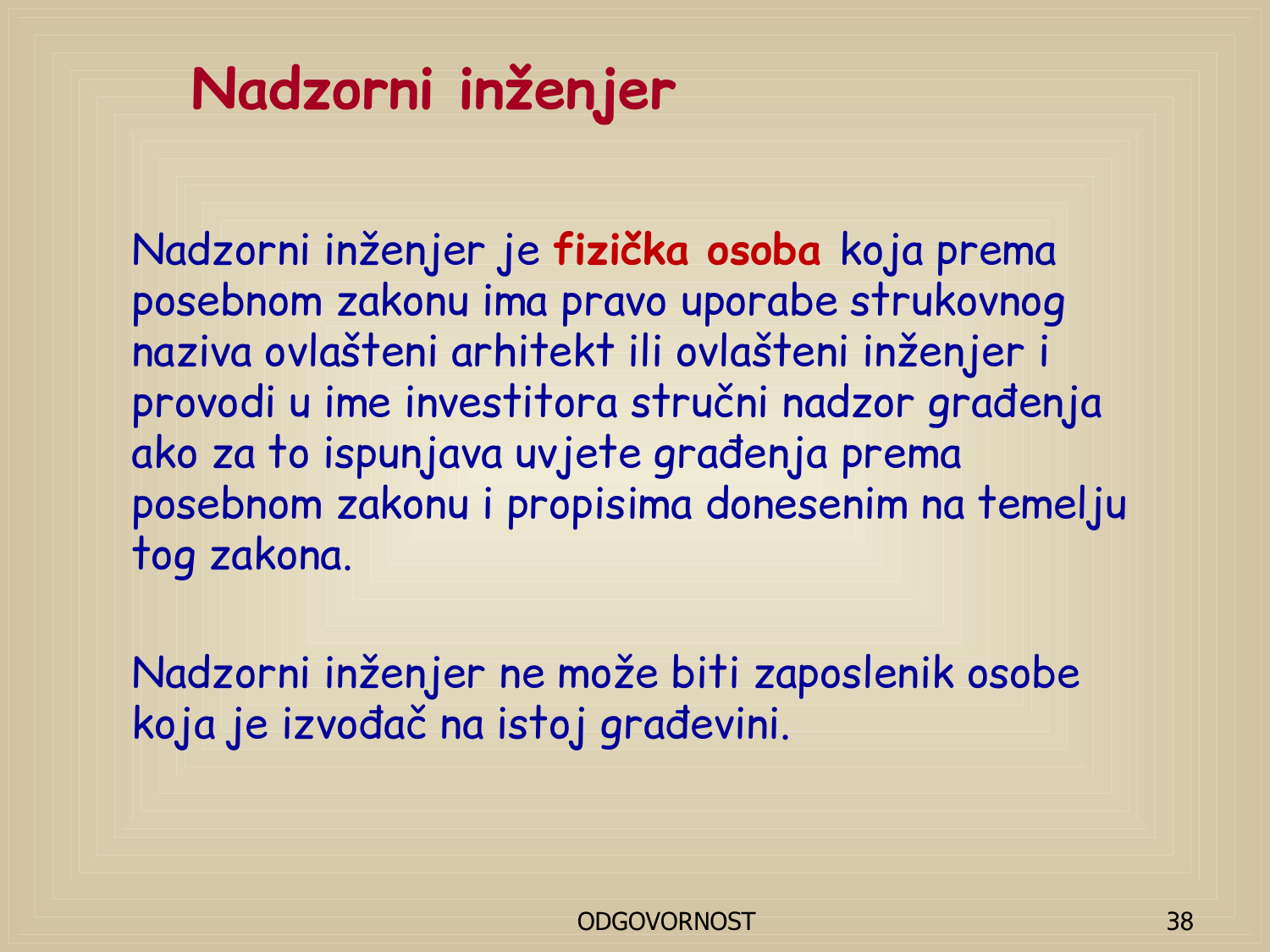

# Nadzorni inženjer
Nadzorni inženjer je fizička osoba koja prema posebnom zakonu ima pravo uporabe strukovnog naziva ovlašteni arhitekt ili ovlašteni inženjer i provodi u ime investitora stručni nadzor građenja ako za to ispunjava uvjete građenja prema posebnom zakonu i propisima donesenim na temelju tog zakona.

Nadzorni inženjer ne može biti zaposlenik osobe koja je izvođač na istoj građevini.

ODGOVORNOST
38